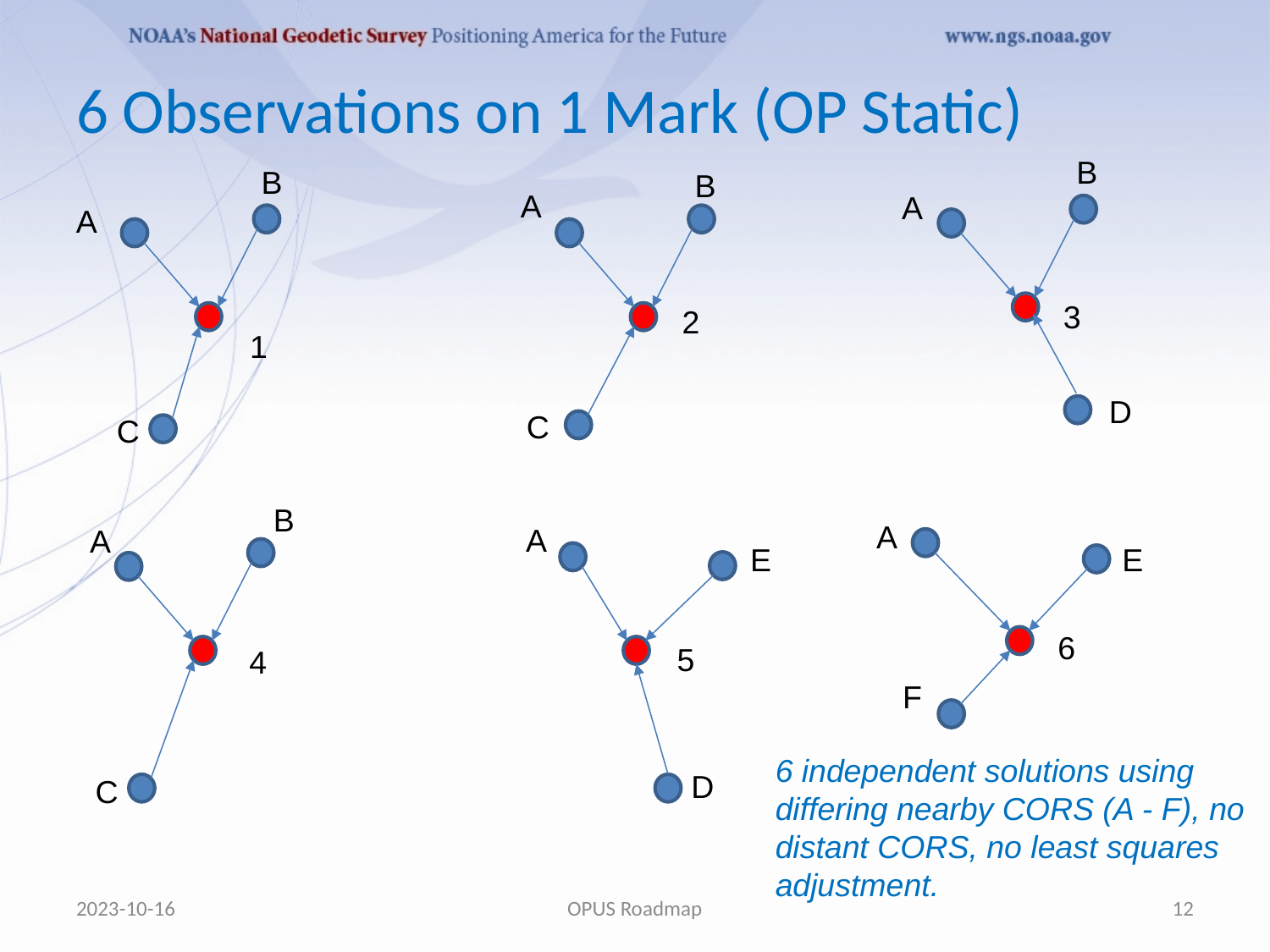

# 6 Observations on 1 Mark (OP Static)
B
A

D
B
B
A

C
A

C
3
2
1
B
A

C
A

E
F
A
E

D
6
5
4
6 independent solutions using differing nearby CORS (A - F), no distant CORS, no least squares adjustment.
2023-10-16
OPUS Roadmap
12